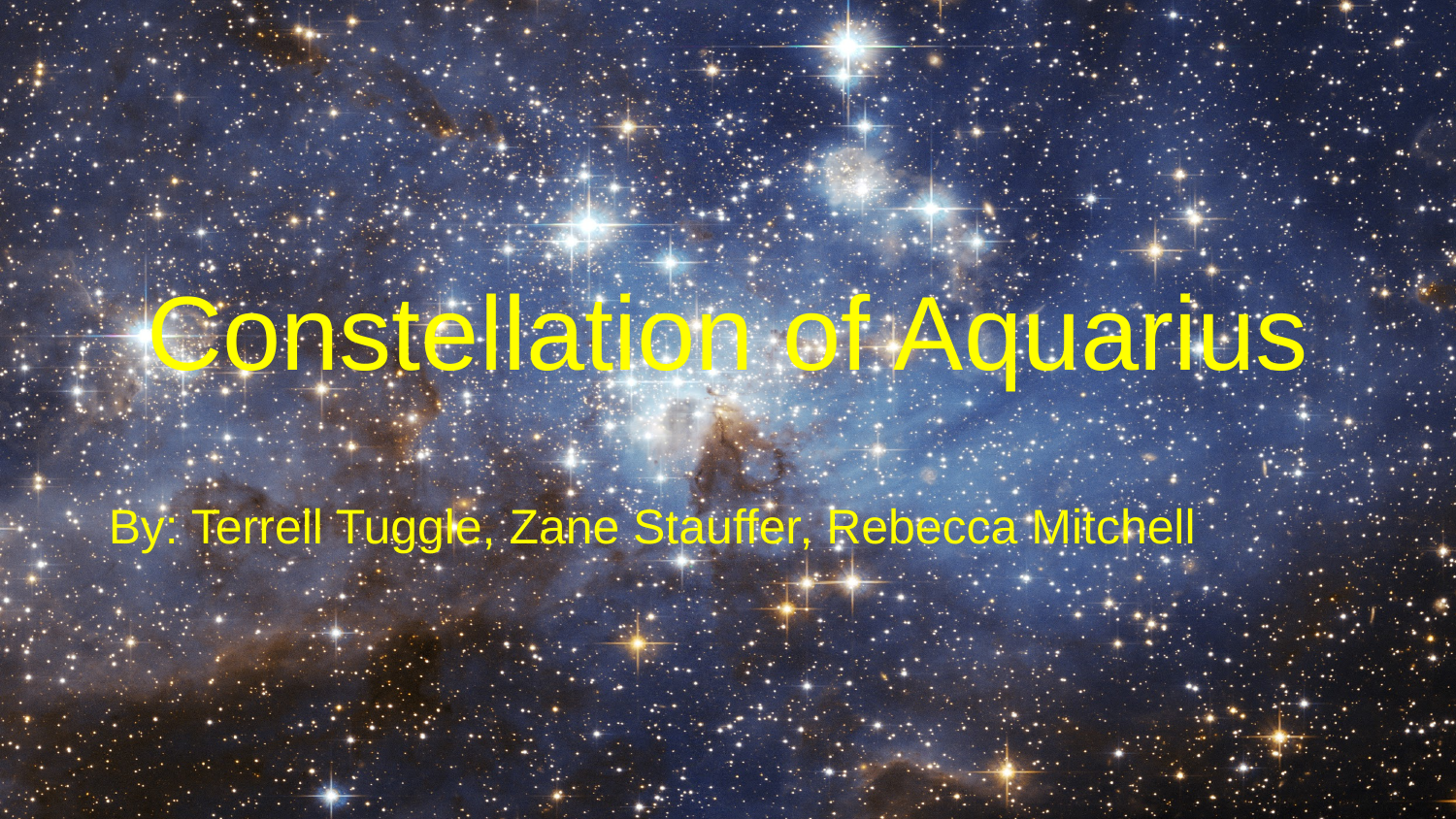

# Constellation of Aquarius
By: Terrell Tuggle, Zane Stauffer, Rebecca Mitchell